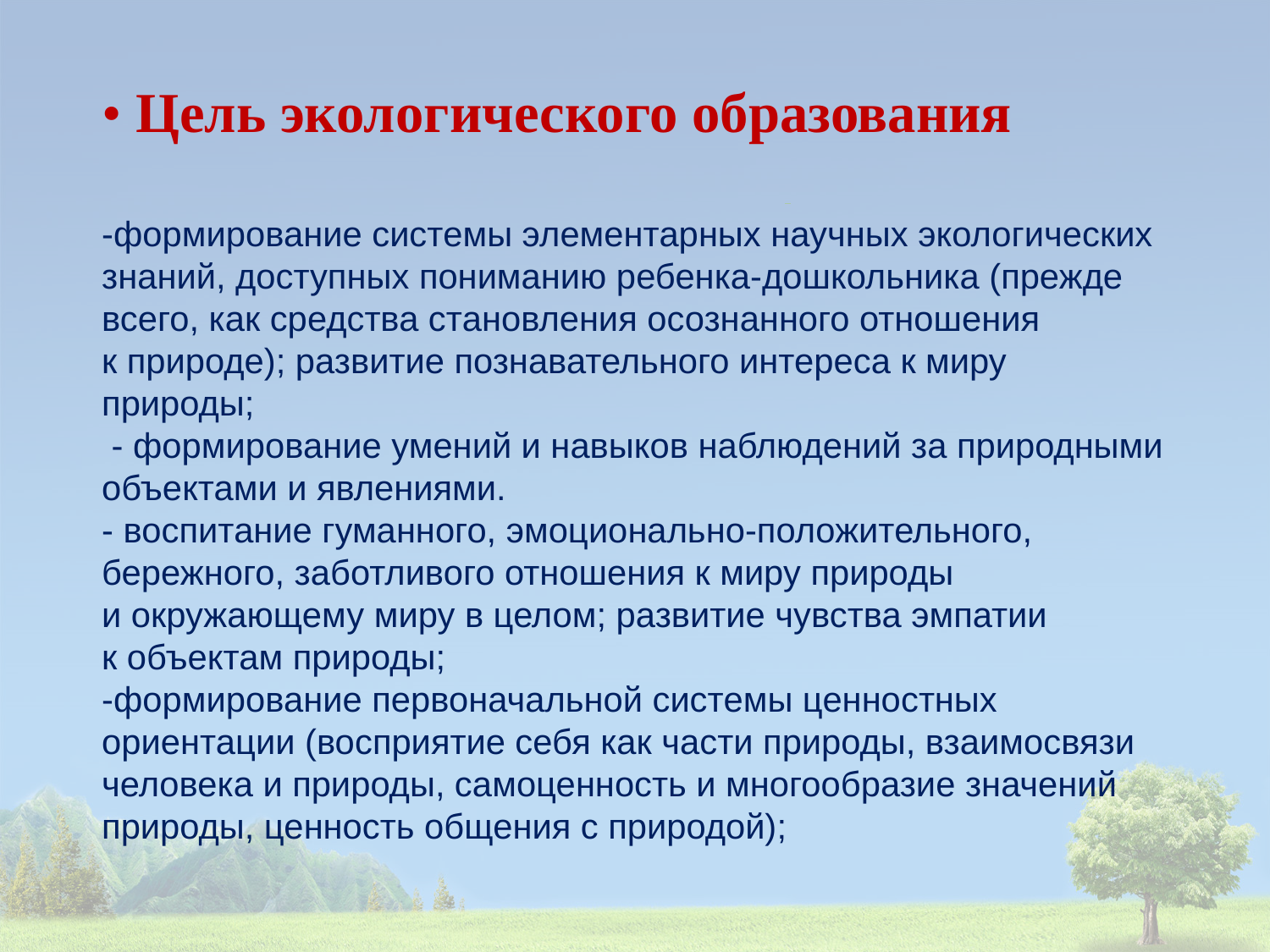

• Цель экологического образования

-формирование системы элементарных научных экологических знаний, доступных пониманию ребенка-дошкольника (прежде всего, как средства становления осознанного отношения к природе); развитие познавательного интереса к миру природы;
 - формирование умений и навыков наблюдений за природными объектами и явлениями.
- воспитание гуманного, эмоционально-положительного, бережного, заботливого отношения к миру природы и окружающему миру в целом; развитие чувства эмпатии к объектам природы;
-формирование первоначальной системы ценностных ориентации (восприятие себя как части природы, взаимосвязи человека и природы, самоценность и многообразие значений природы, ценность общения с природой);